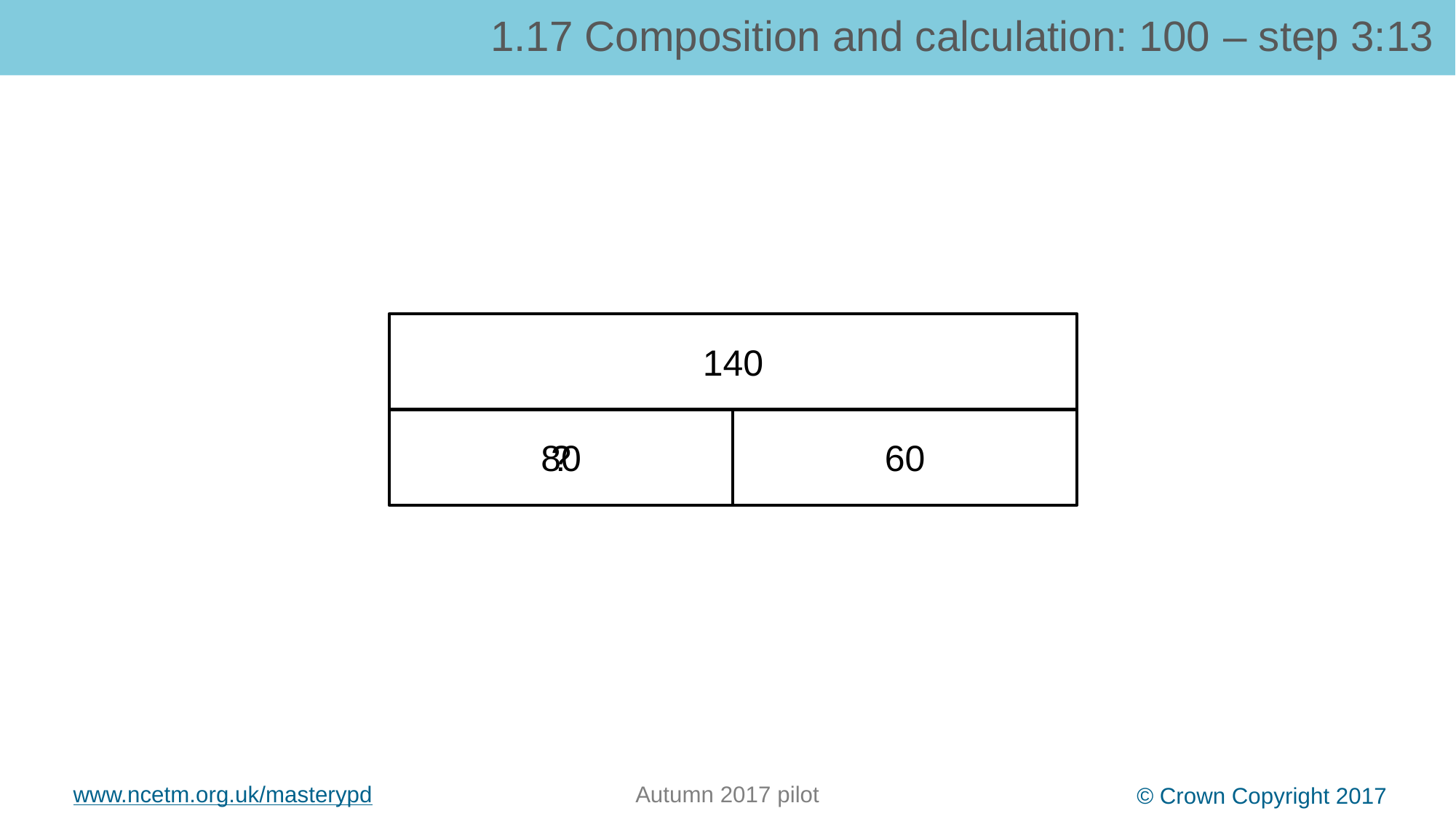

1.17 Composition and calculation: 100 – step 3:13

140

?
80
60